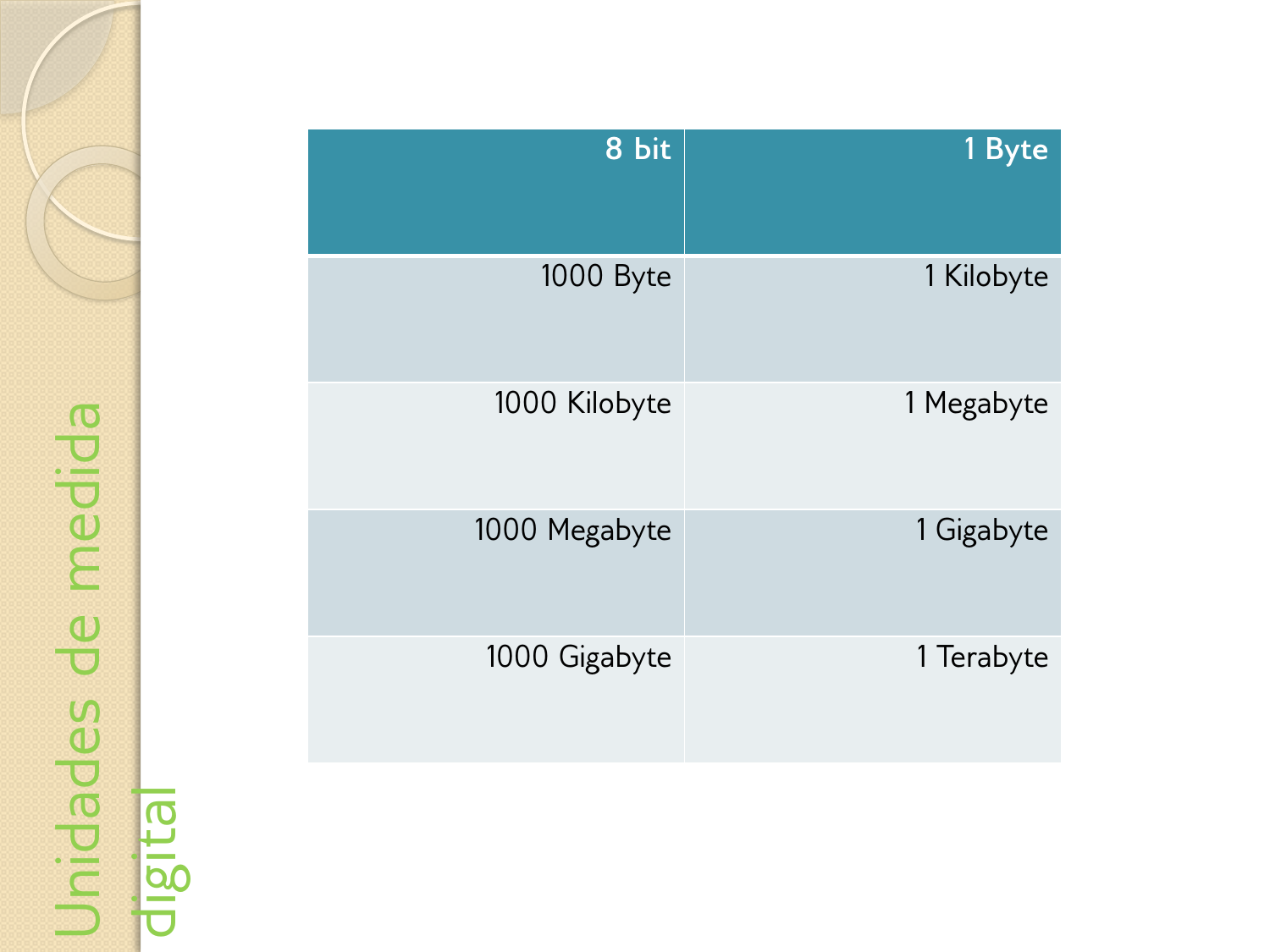

| 8 bit | 1 Byte |
| --- | --- |
| 1000 Byte | 1 Kilobyte |
| 1000 Kilobyte | 1 Megabyte |
| 1000 Megabyte | 1 Gigabyte |
| 1000 Gigabyte | 1 Terabyte |
Unidades de medida digital